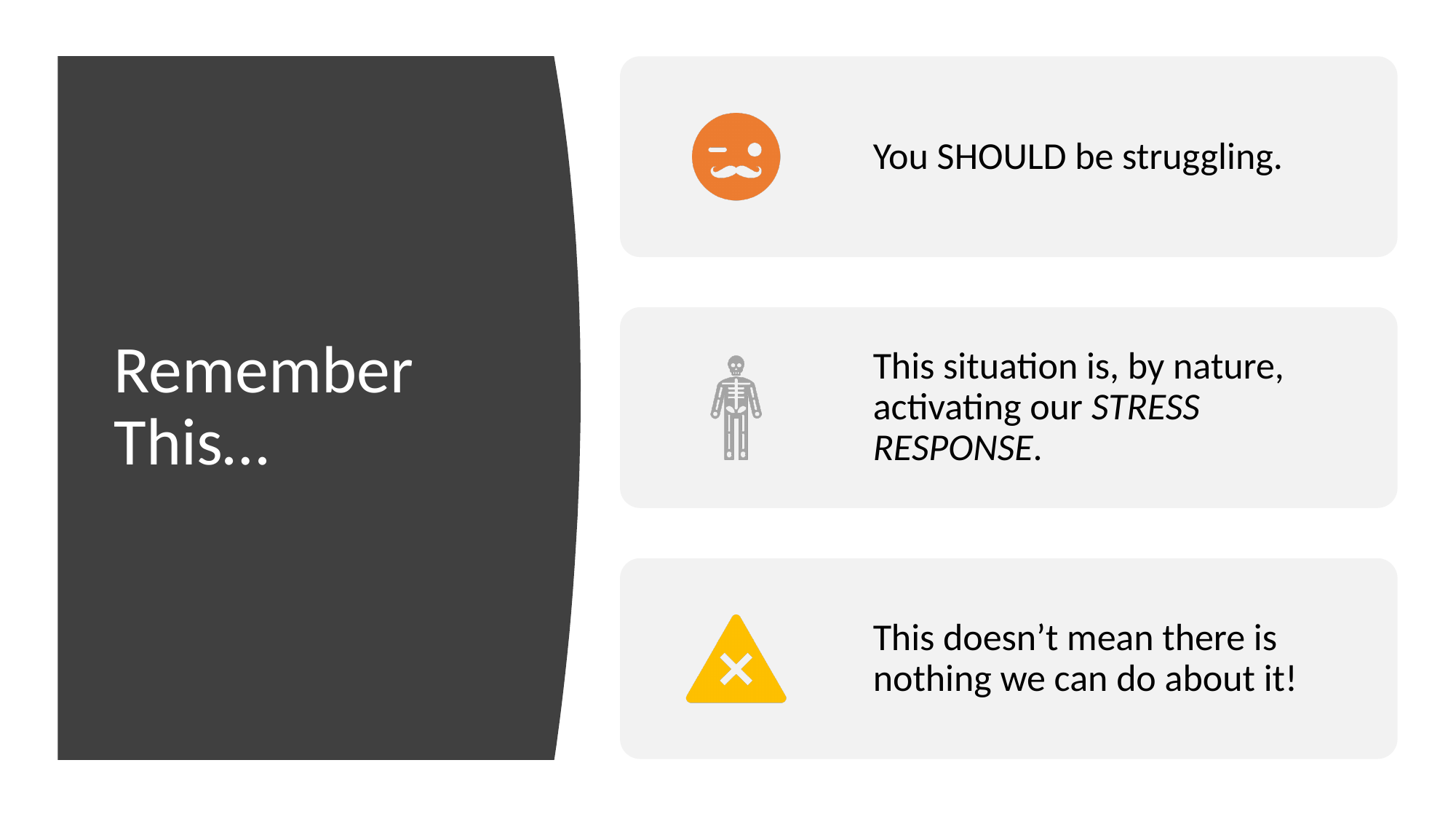

You SHOULD be struggling.
This situation is, by nature, activating our STRESS RESPONSE.
This doesn’t mean there is nothing we can do about it!

# Remember This…